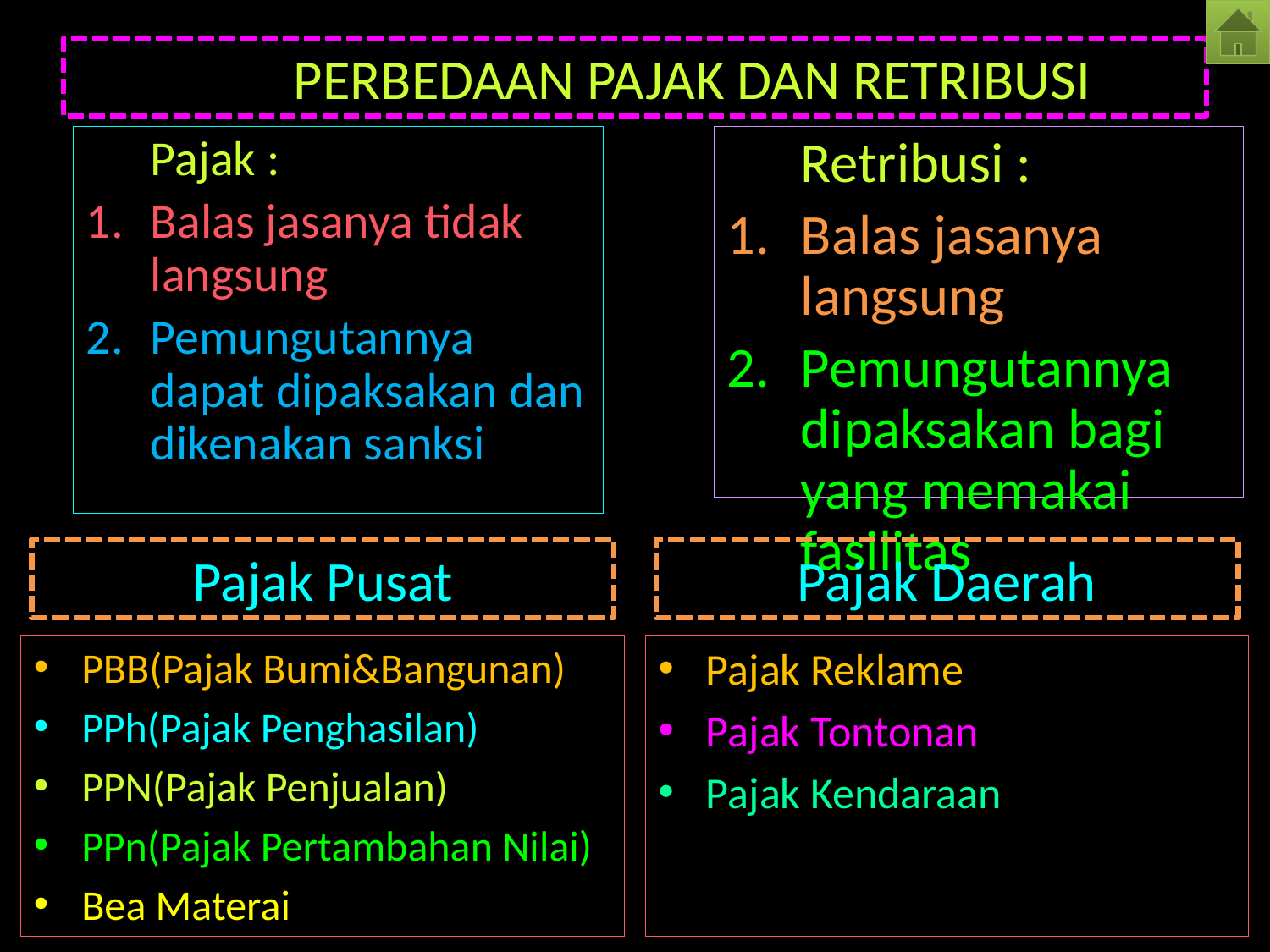

# PERBEDAAN PAJAK DAN RETRIBUSI
	Pajak :
Balas jasanya tidak langsung
Pemungutannya dapat dipaksakan dan dikenakan sanksi
	Retribusi :
Balas jasanya langsung
Pemungutannya dipaksakan bagi yang memakai fasilitas

Pajak Pusat
Pajak Daerah
PBB(Pajak Bumi&Bangunan)
PPh(Pajak Penghasilan)
PPN(Pajak Penjualan)
PPn(Pajak Pertambahan Nilai)
Bea Materai

Pajak Reklame
Pajak Tontonan
Pajak Kendaraan